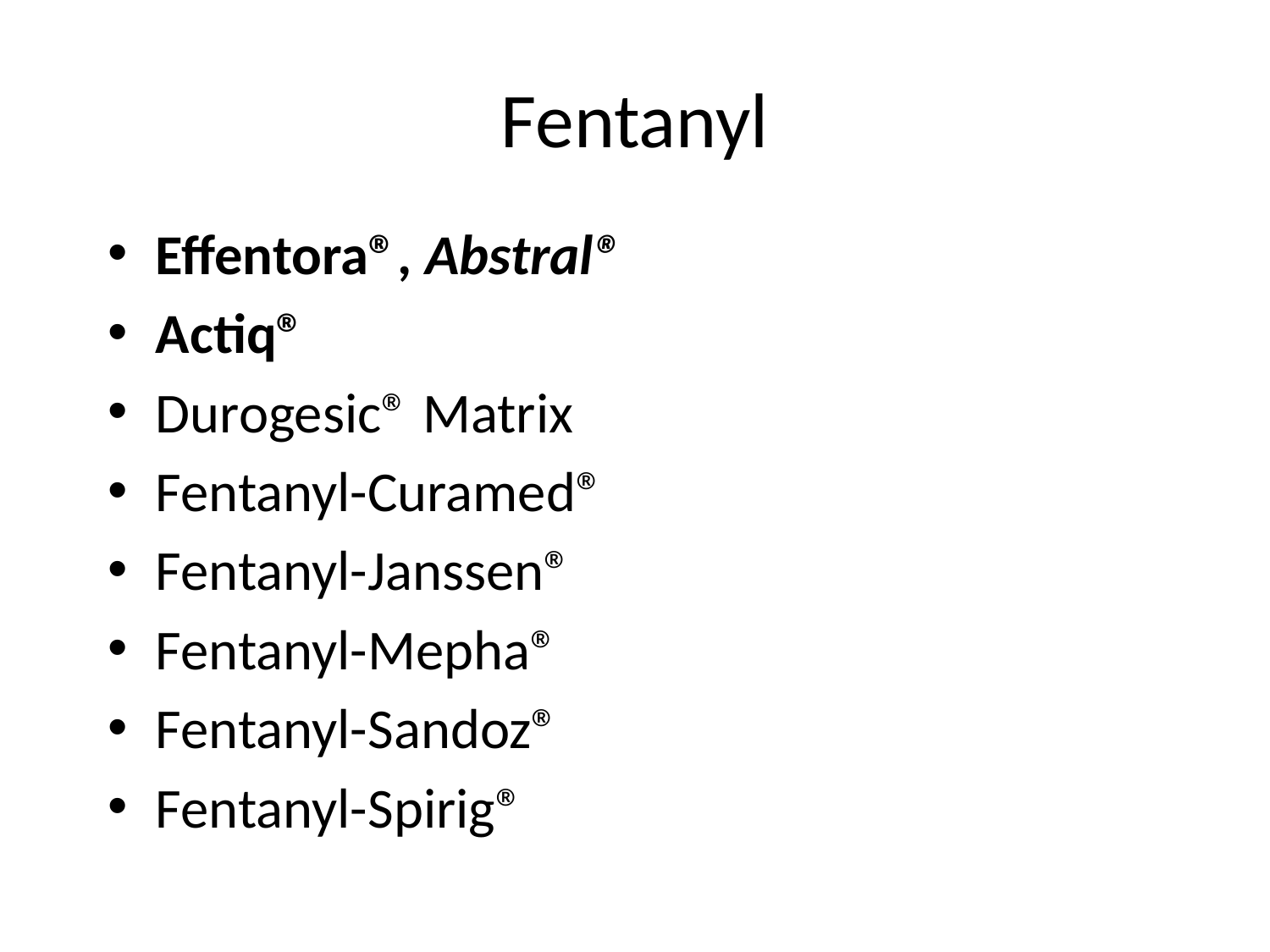

# Fentanyl
Effentora®, Abstral®
Actiq®
Durogesic® Matrix
Fentanyl-Curamed®
Fentanyl-Janssen®
Fentanyl-Mepha®
Fentanyl-Sandoz®
Fentanyl-Spirig®